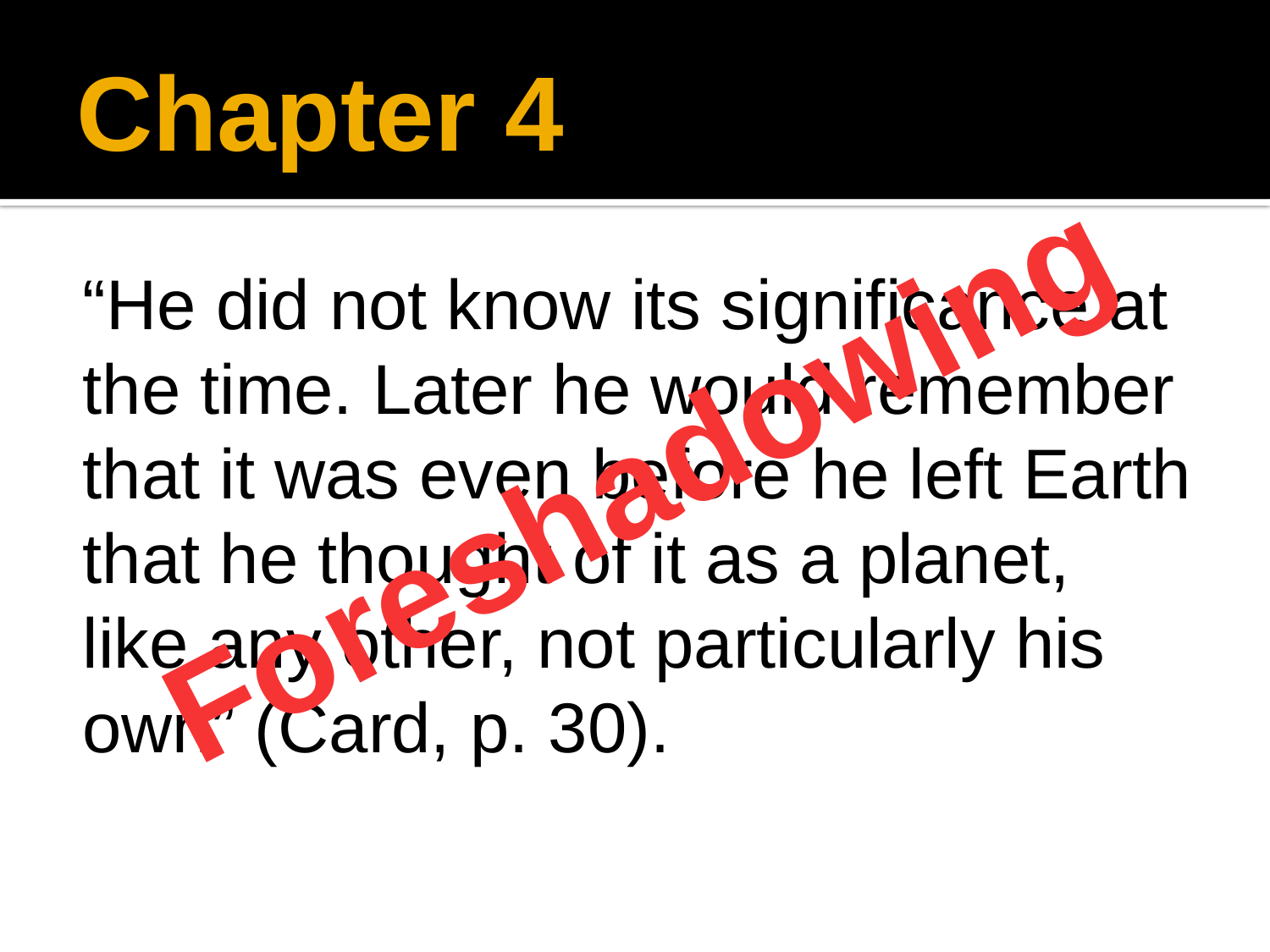

# Chapter 4
“He did not know its significance at the time. Later he would remember that it was even before he left Earth that he thought of it as a planet, like any other, not particularly his own” (Card, p. 30).
Foreshadowing